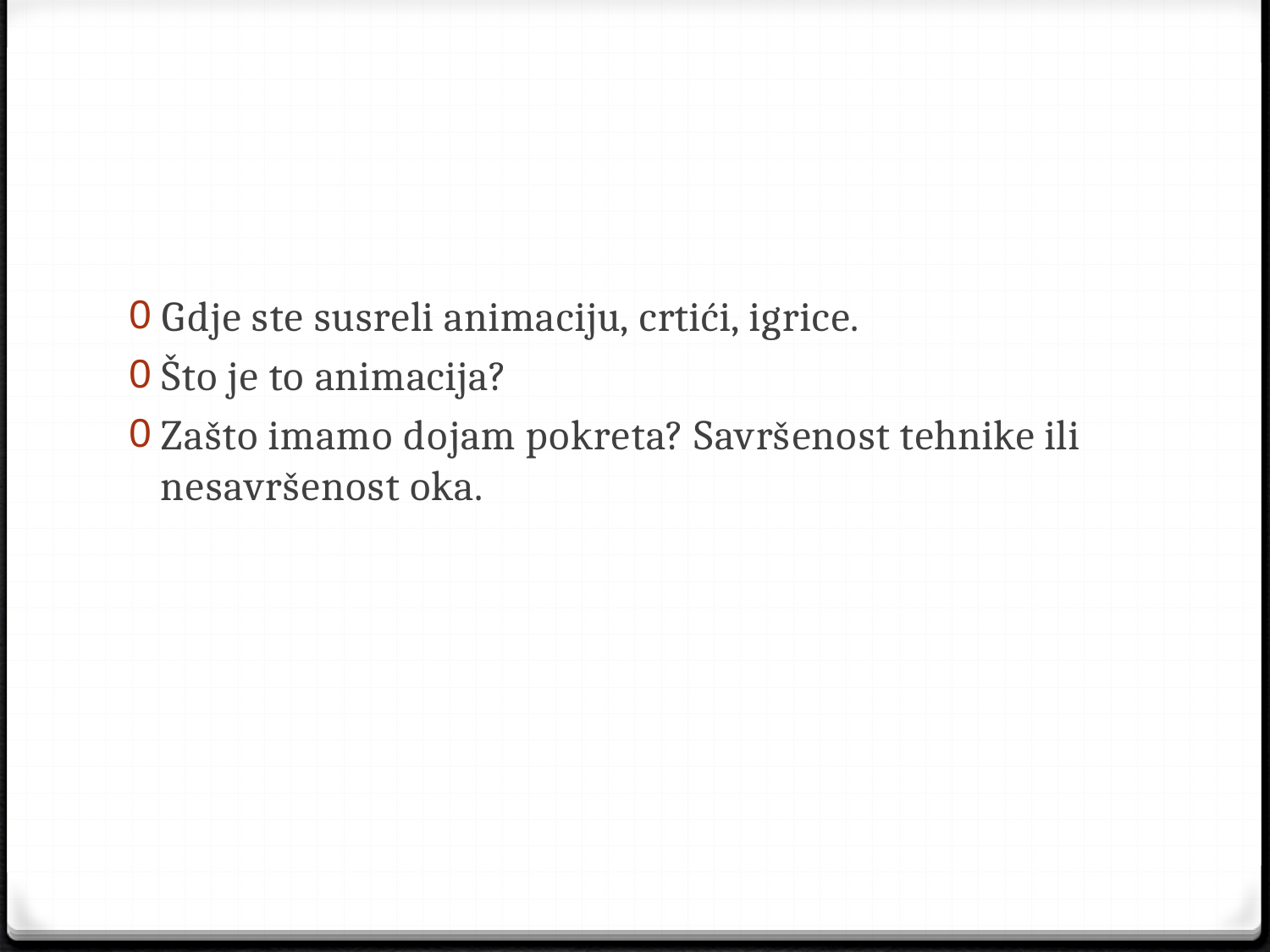

#
Gdje ste susreli animaciju, crtići, igrice.
Što je to animacija?
Zašto imamo dojam pokreta? Savršenost tehnike ili nesavršenost oka.